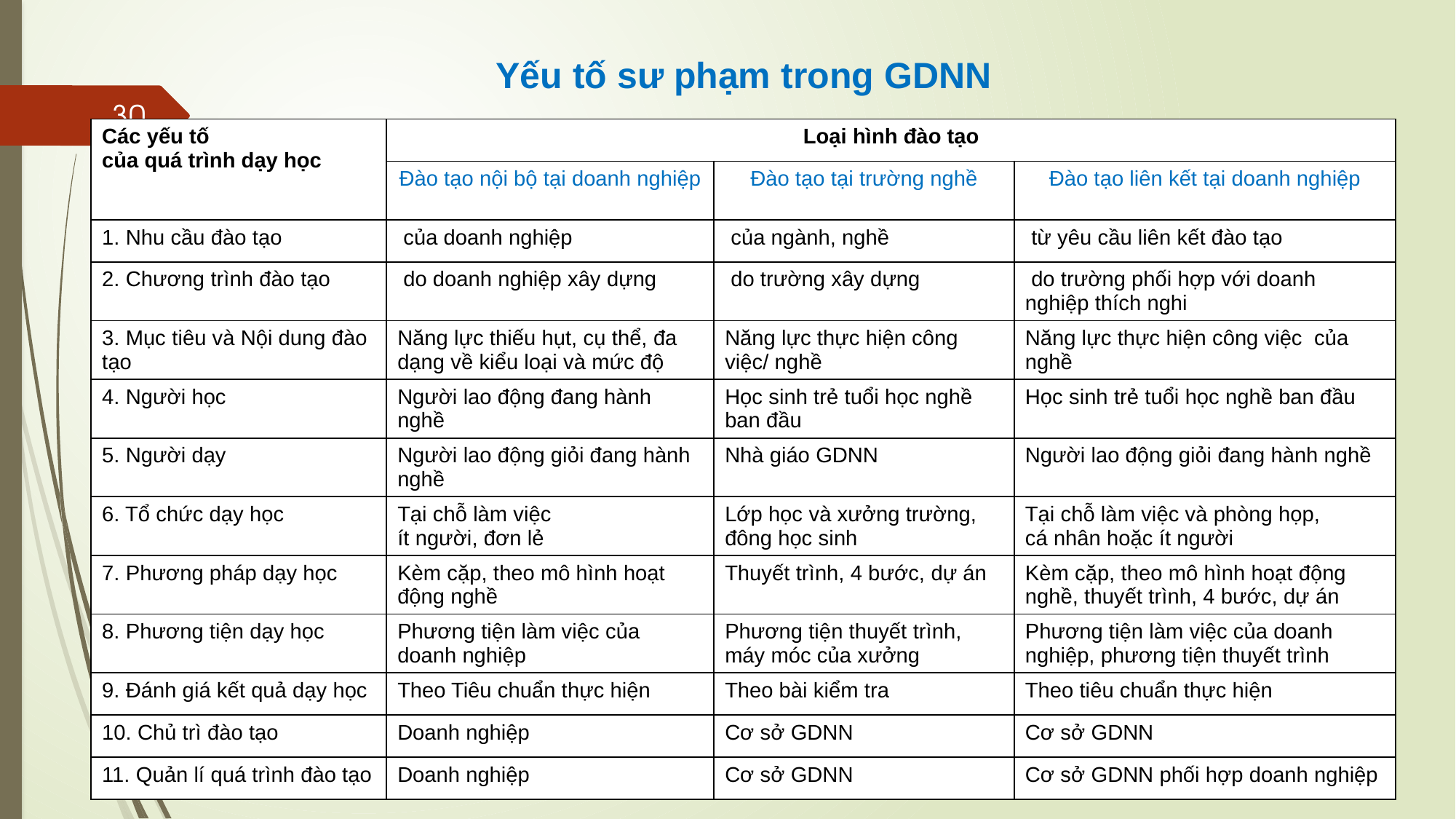

Yếu tố sư phạm trong GDNN
30
| Các yếu tố của quá trình dạy học | Loại hình đào tạo |  |  |
| --- | --- | --- | --- |
|  | Đào tạo nội bộ tại doanh nghiệp | Đào tạo tại trường nghề | Đào tạo liên kết tại doanh nghiệp |
| 1. Nhu cầu đào tạo | của doanh nghiệp | của ngành, nghề | từ yêu cầu liên kết đào tạo |
| 2. Chương trình đào tạo | do doanh nghiệp xây dựng | do trường xây dựng | do trường phối hợp với doanh nghiệp thích nghi |
| 3. Mục tiêu và Nội dung đào tạo | Năng lực thiếu hụt, cụ thể, đa dạng về kiểu loại và mức độ | Năng lực thực hiện công việc/ nghề | Năng lực thực hiện công việc của nghề |
| 4. Người học | Người lao động đang hành nghề | Học sinh trẻ tuổi học nghề ban đầu | Học sinh trẻ tuổi học nghề ban đầu |
| 5. Người dạy | Người lao động giỏi đang hành nghề | Nhà giáo GDNN | Người lao động giỏi đang hành nghề |
| 6. Tổ chức dạy học | Tại chỗ làm việc ít người, đơn lẻ | Lớp học và xưởng trường, đông học sinh | Tại chỗ làm việc và phòng họp, cá nhân hoặc ít người |
| 7. Phương pháp dạy học | Kèm cặp, theo mô hình hoạt động nghề | Thuyết trình, 4 bước, dự án | Kèm cặp, theo mô hình hoạt động nghề, thuyết trình, 4 bước, dự án |
| 8. Phương tiện dạy học | Phương tiện làm việc của doanh nghiệp | Phương tiện thuyết trình, máy móc của xưởng | Phương tiện làm việc của doanh nghiệp, phương tiện thuyết trình |
| 9. Đánh giá kết quả dạy học | Theo Tiêu chuẩn thực hiện | Theo bài kiểm tra | Theo tiêu chuẩn thực hiện |
| 10. Chủ trì đào tạo | Doanh nghiệp | Cơ sở GDNN | Cơ sở GDNN |
| 11. Quản lí quá trình đào tạo | Doanh nghiệp | Cơ sở GDNN | Cơ sở GDNN phối hợp doanh nghiệp |
LU03-Đánh giá năng lực liên kết đào tạo